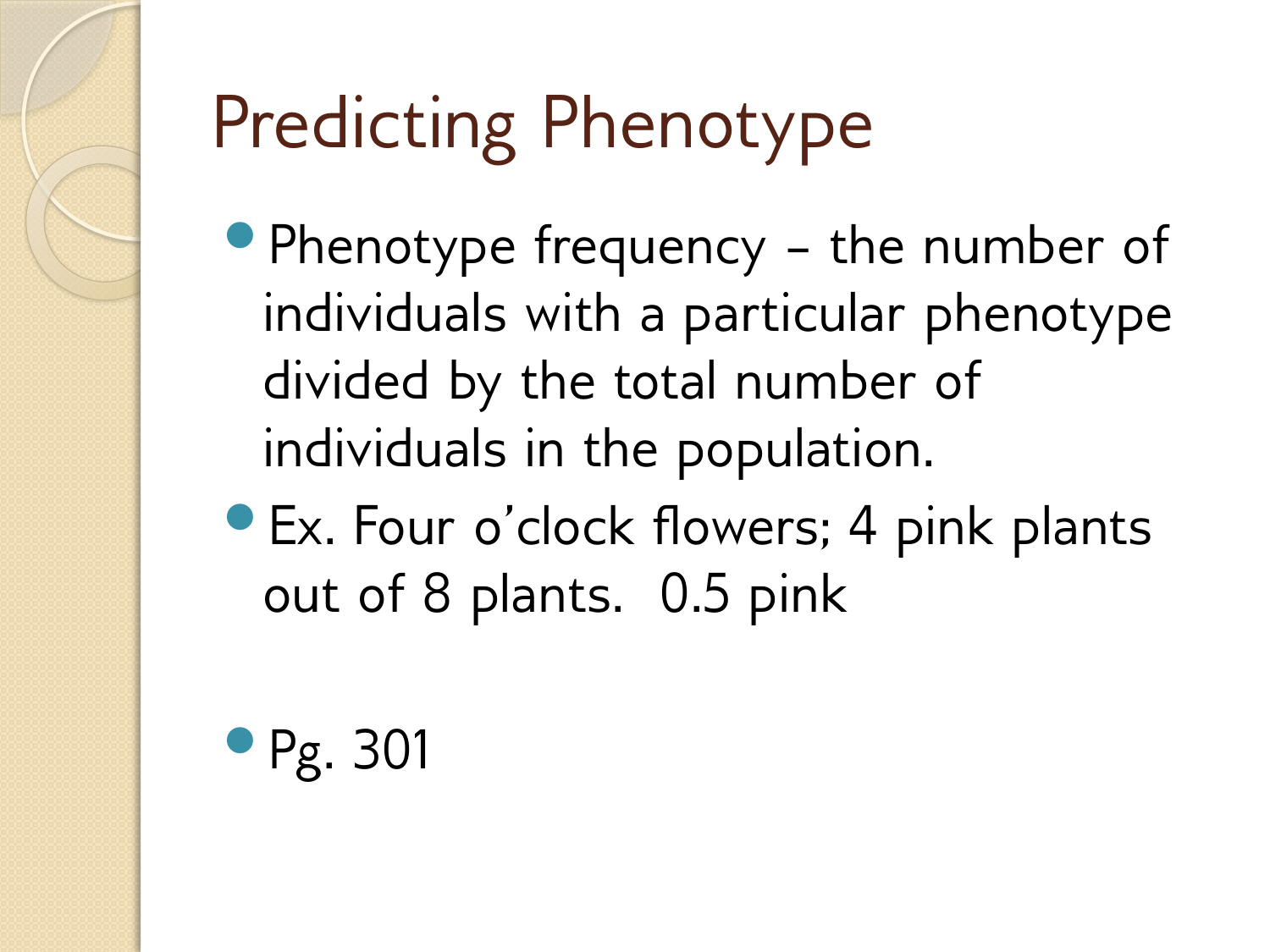

# Predicting Phenotype
Phenotype frequency – the number of individuals with a particular phenotype divided by the total number of individuals in the population.
Ex. Four o’clock flowers; 4 pink plants out of 8 plants.  0.5 pink

Pg. 301